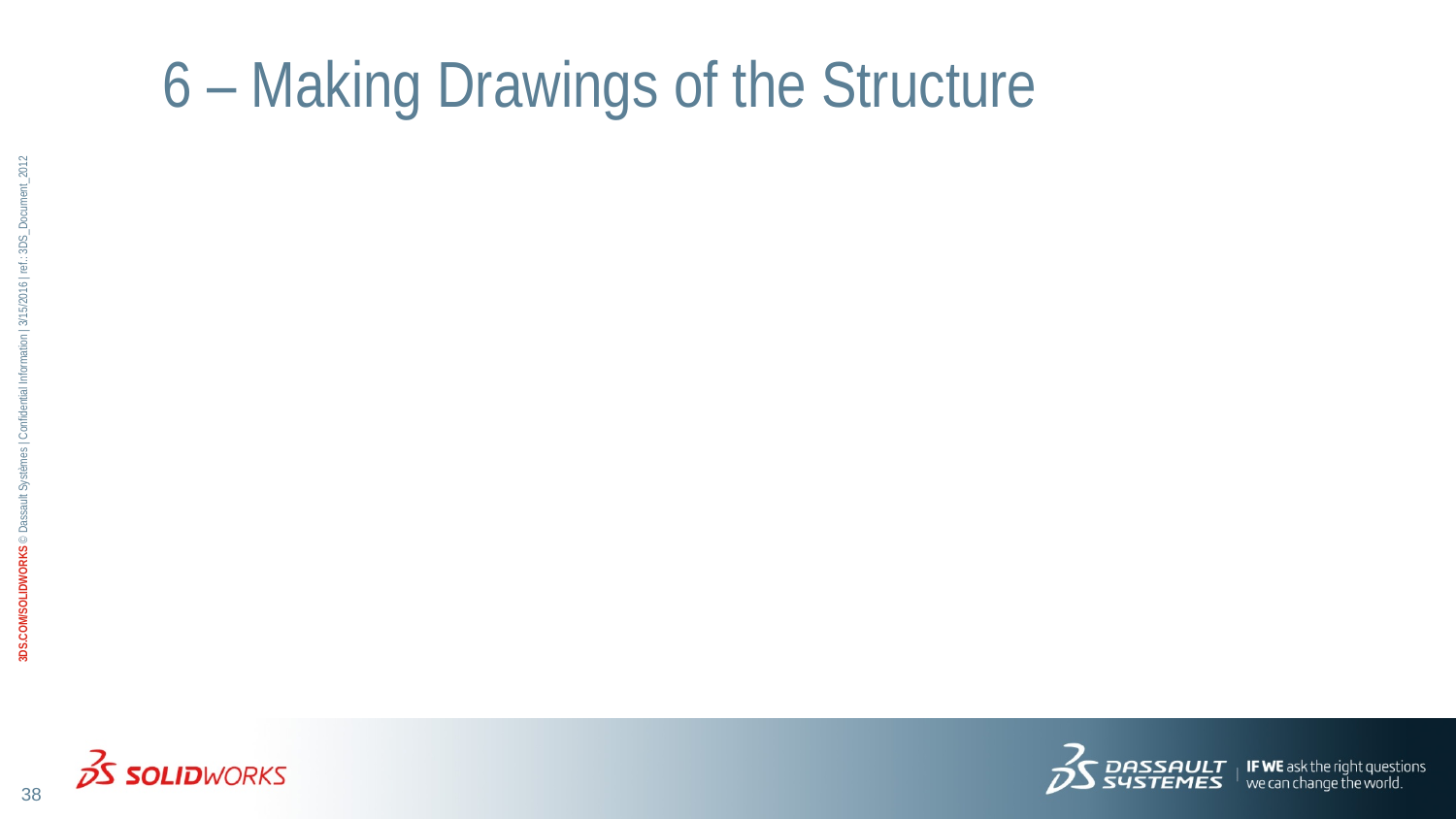

# 6 – Making Drawings of the Structure